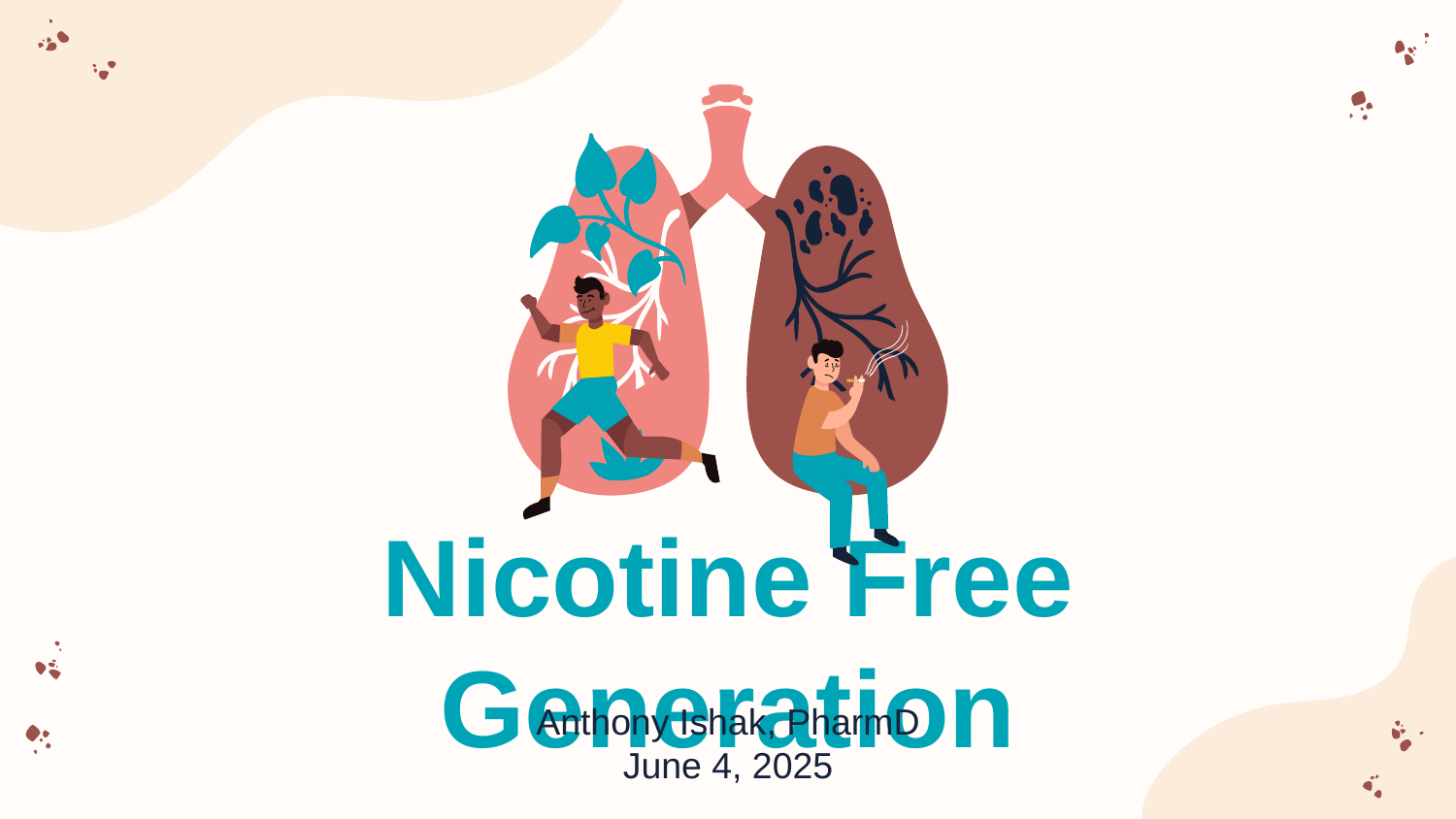

# Nicotine Free Generation
Anthony Ishak, PharmD
June 4, 2025